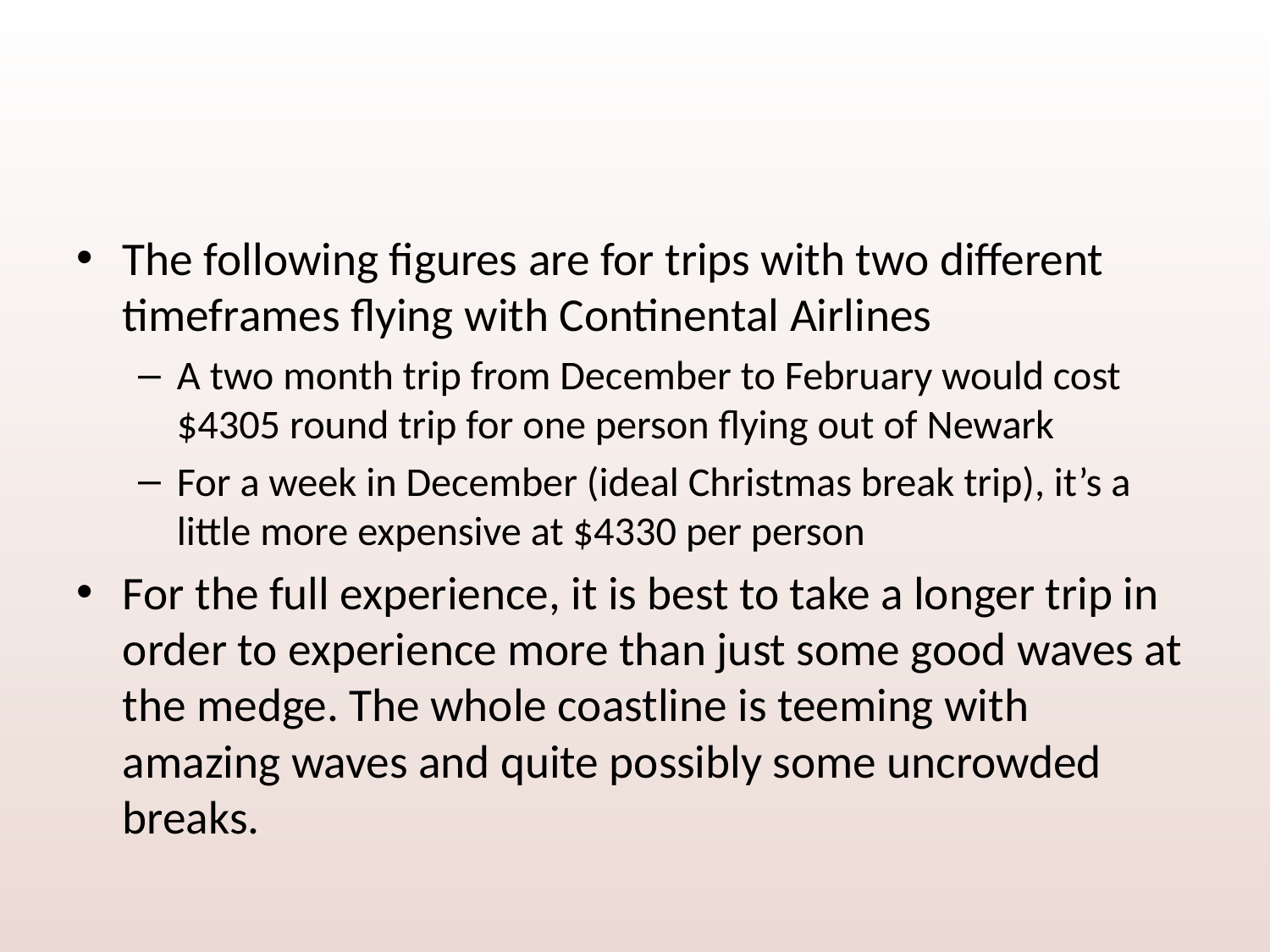

#
The following figures are for trips with two different timeframes flying with Continental Airlines
A two month trip from December to February would cost $4305 round trip for one person flying out of Newark
For a week in December (ideal Christmas break trip), it’s a little more expensive at $4330 per person
For the full experience, it is best to take a longer trip in order to experience more than just some good waves at the medge. The whole coastline is teeming with amazing waves and quite possibly some uncrowded breaks.